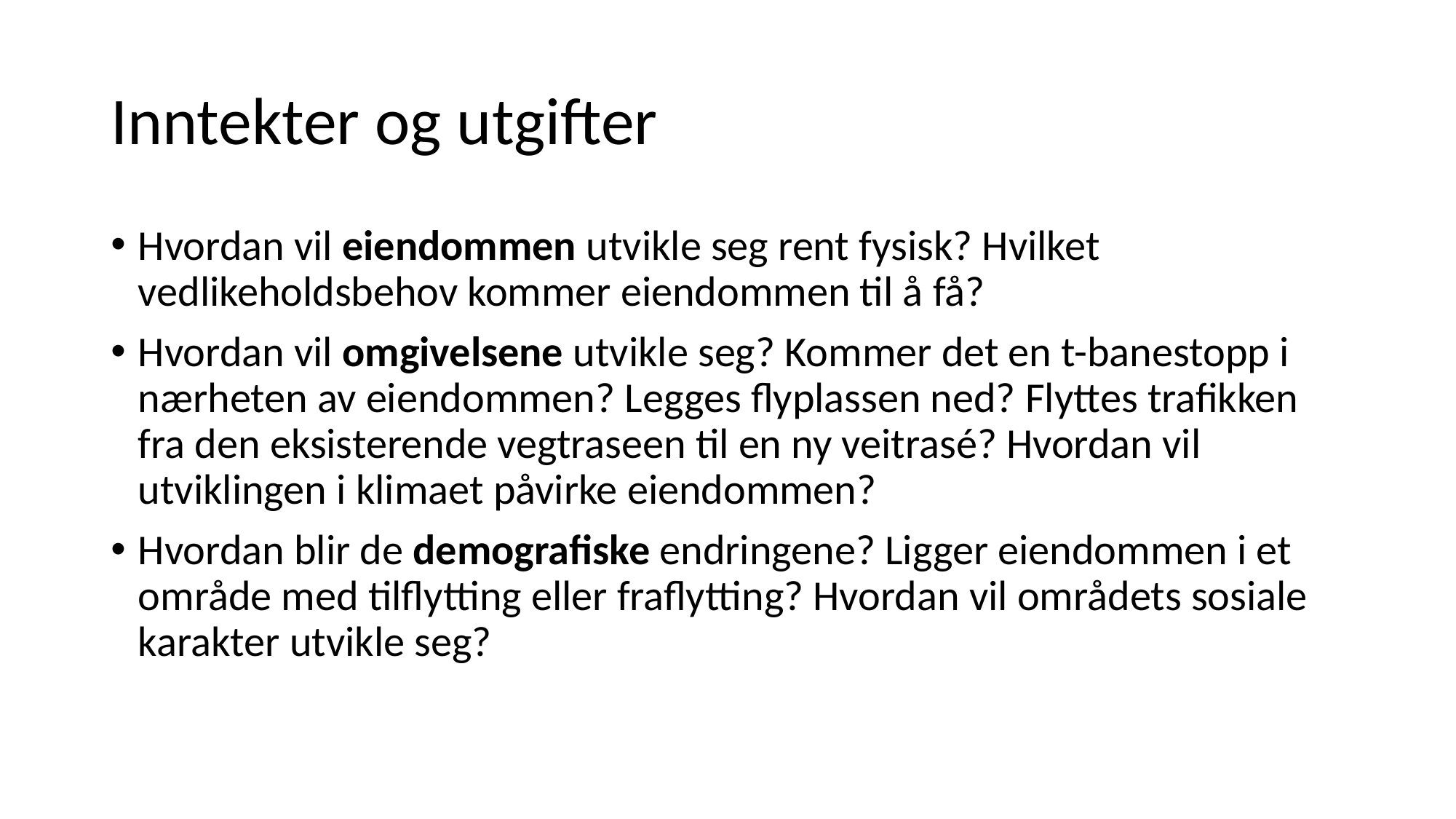

# Inntekter og utgifter
Hvordan vil eiendommen utvikle seg rent fysisk? Hvilket vedlikeholdsbehov kommer eiendommen til å få?
Hvordan vil omgivelsene utvikle seg? Kommer det en t-banestopp i nærheten av eiendommen? Legges flyplassen ned? Flyttes trafikken fra den eksisterende vegtraseen til en ny veitrasé? Hvordan vil utviklingen i klimaet påvirke eiendommen?
Hvordan blir de demografiske endringene? Ligger eiendommen i et område med tilflytting eller fraflytting? Hvordan vil områdets sosiale karakter utvikle seg?